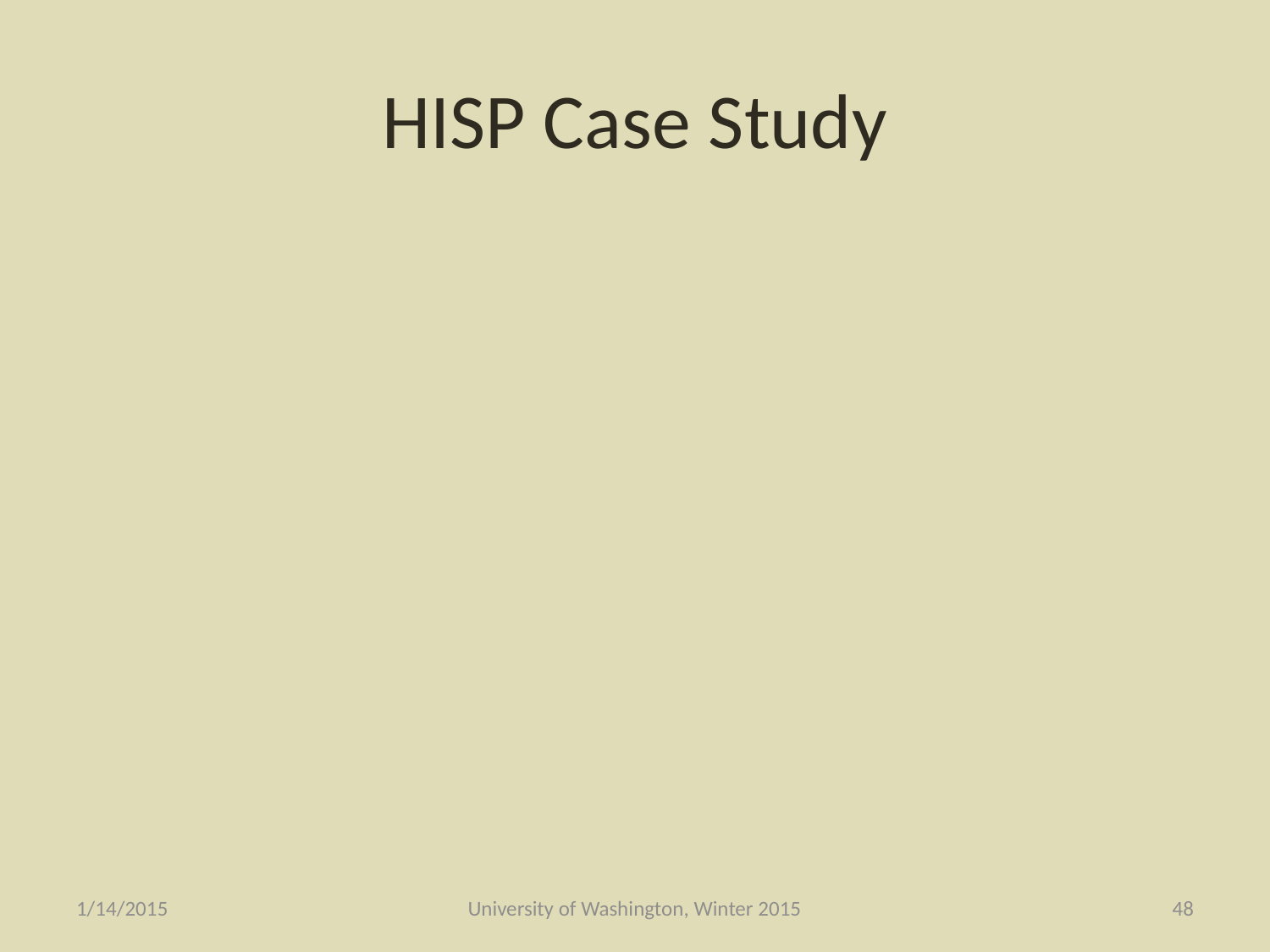

# HISP Case Study

1/14/2015
University of Washington, Winter 2015
48